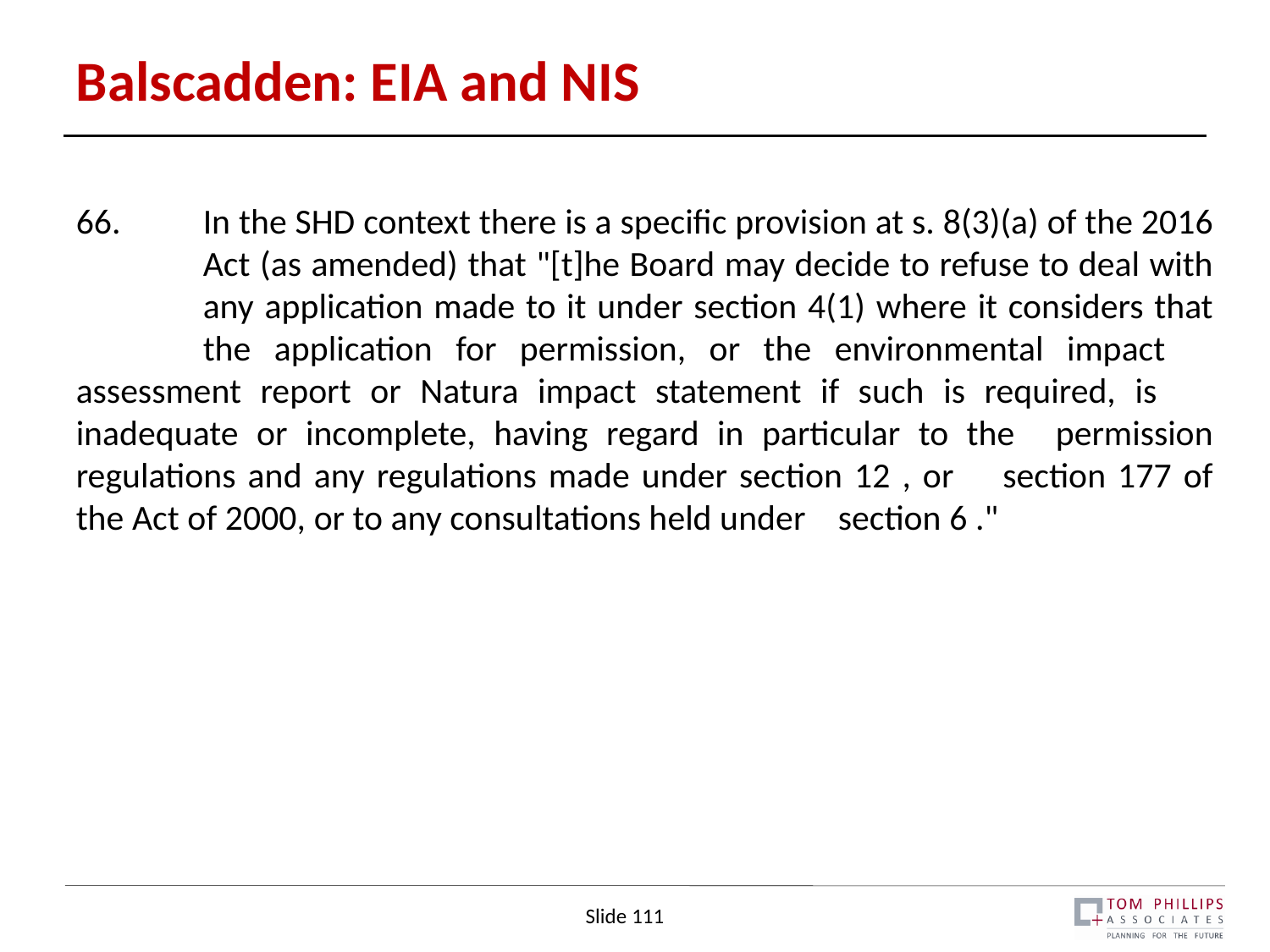

# Balscadden: EIA and NIS
66.	In the SHD context there is a specific provision at s. 8(3)(a) of the 2016 	Act (as amended) that "[t]he Board may decide to refuse to deal with 	any application made to it under section 4(1) where it considers that 	the application for permission, or the environmental impact 	assessment report or Natura impact statement if such is required, is 	inadequate or incomplete, having regard in particular to the 	permission regulations and any regulations made under section 12 , or 	section 177 of the Act of 2000, or to any consultations held under 	section 6 ."